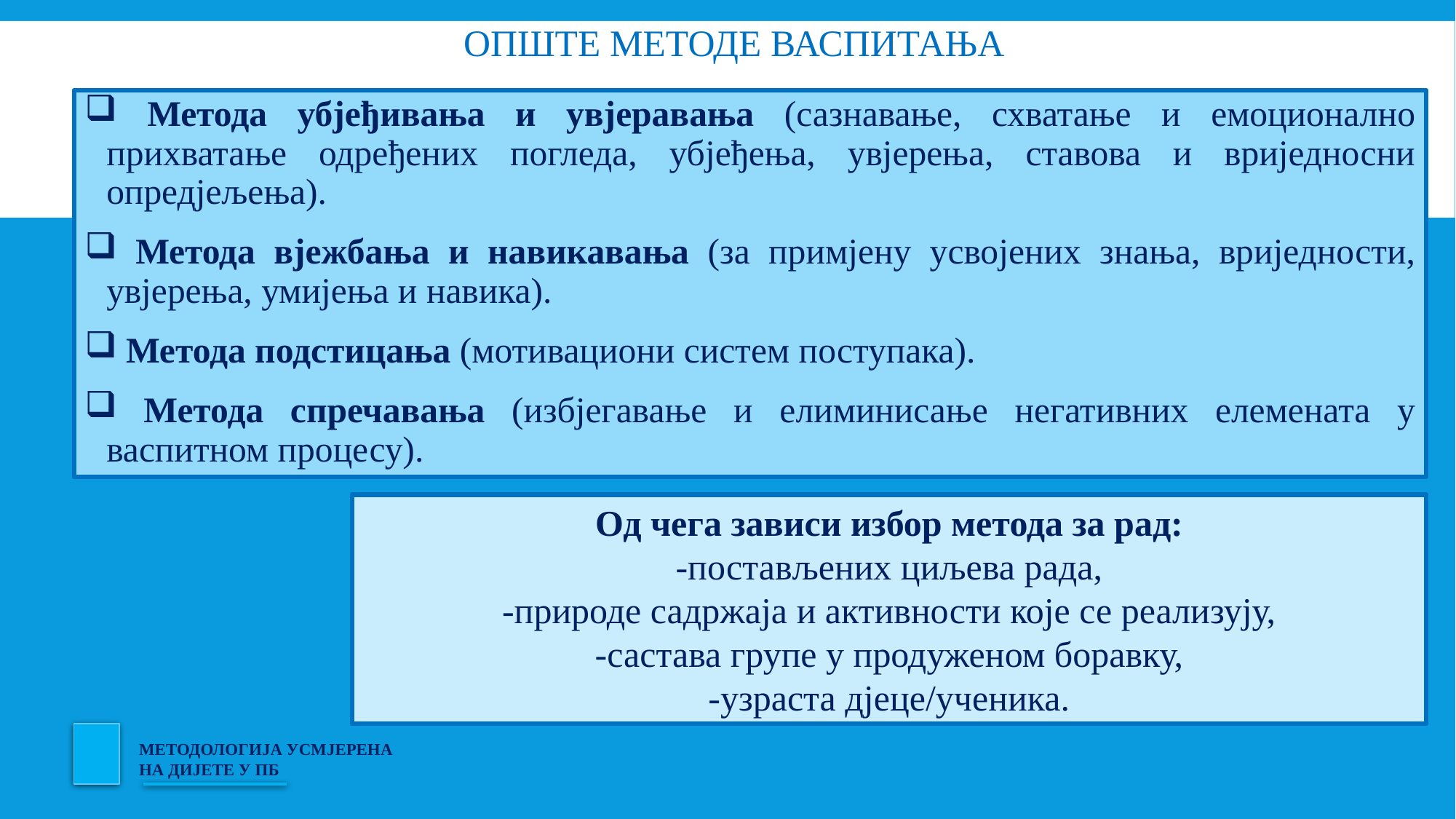

ОПште методе васпитања
#
 Метода убјеђивања и увјеравања (сазнавање, схватање и емоционално прихватање одређених погледа, убјеђења, увјерења, ставова и вриједносни опредјељења).
 Метода вјежбања и навикавања (за примјену усвојених знања, вриједности, увјерења, умијења и навика).
 Метода подстицања (мотивациони систем поступака).
 Метода спречавања (избјегавање и елиминисање негативних елемената у васпитном процесу).
Од чега зависи избор метода за рад:
-постављених циљева рада,
-природе садржаја и активности које се реализују,
-састава групе у продуженом боравку,
-узраста дјеце/ученика.

МЕТОДОЛОГИЈА УСМЈЕРЕНА  НА ДИЈЕТЕ У ПБ